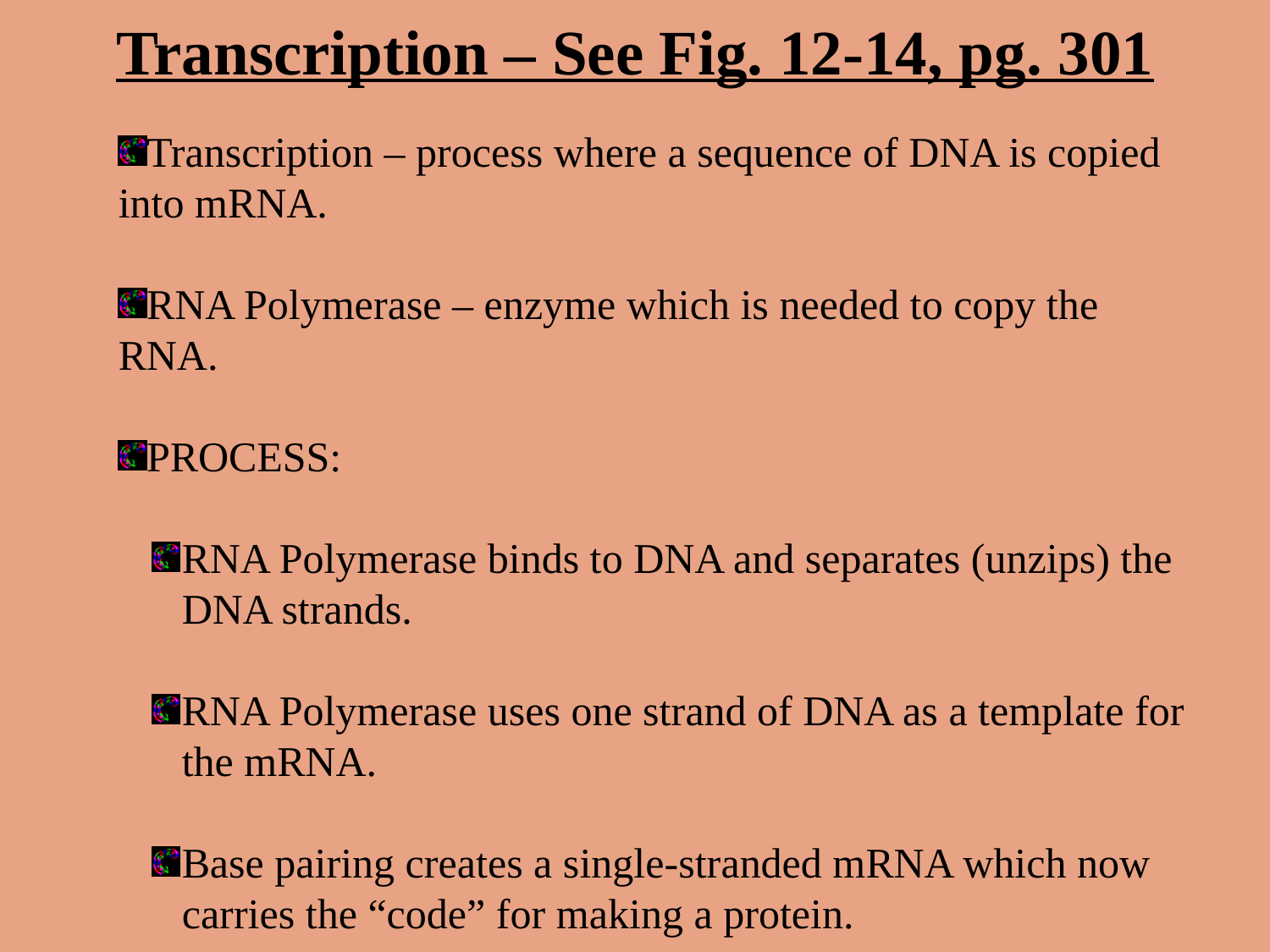

# Transcription – See Fig. 12-14, pg. 301
Transcription – process where a sequence of DNA is copied into mRNA.

RNA Polymerase – enzyme which is needed to copy the RNA.

PROCESS:

RNA Polymerase binds to DNA and separates (unzips) the DNA strands.

RNA Polymerase uses one strand of DNA as a template for the mRNA.

Base pairing creates a single-stranded mRNA which now carries the “code” for making a protein.